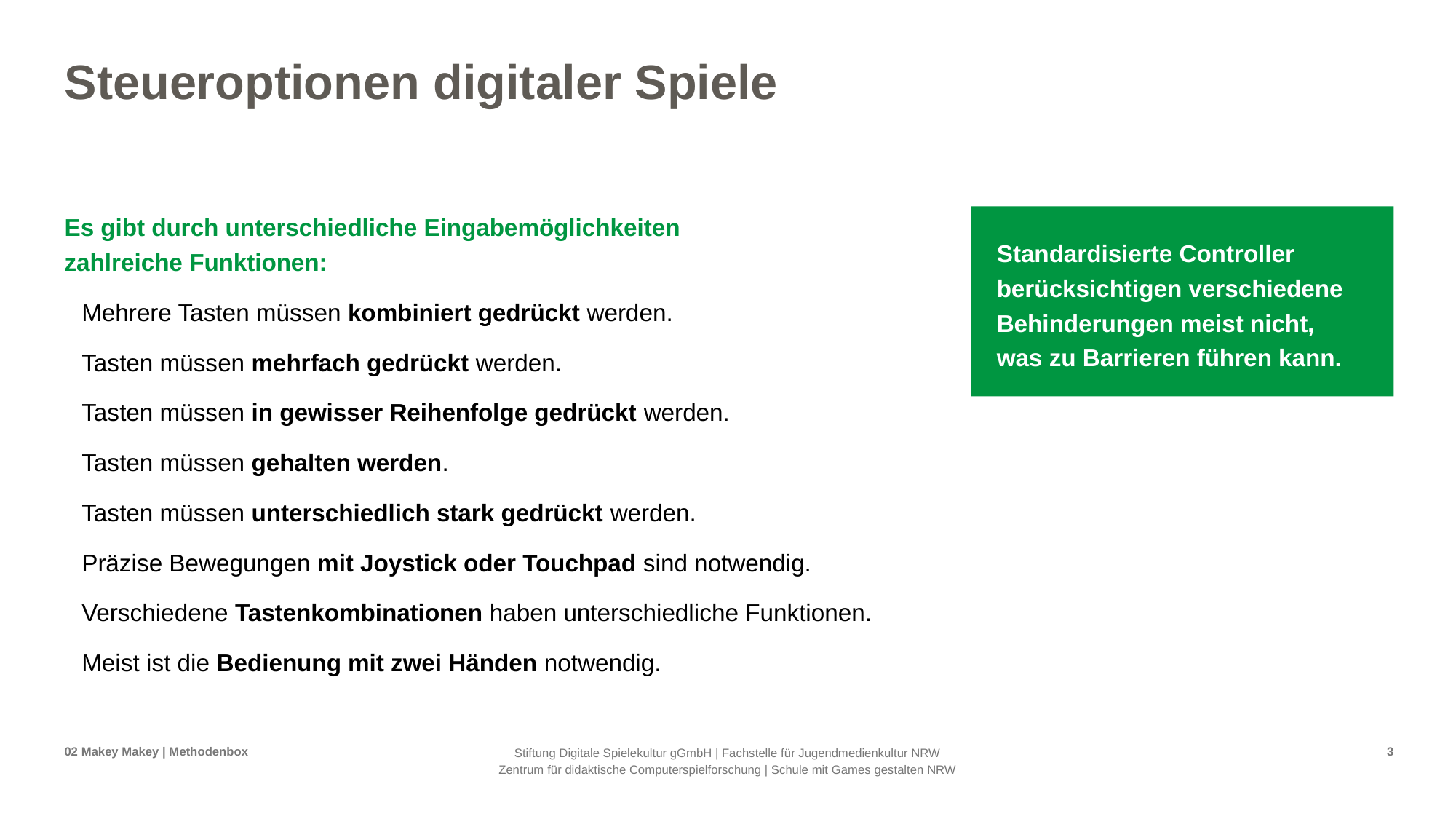

# Steueroptionen digitaler Spiele
Es gibt durch unterschiedliche Eingabemöglichkeiten
zahlreiche Funktionen:
Mehrere Tasten müssen kombiniert gedrückt werden.
Tasten müssen mehrfach gedrückt werden.
Tasten müssen in gewisser Reihenfolge gedrückt werden.
Tasten müssen gehalten werden.
Tasten müssen unterschiedlich stark gedrückt werden.
Präzise Bewegungen mit Joystick oder Touchpad sind notwendig.
Verschiedene Tastenkombinationen haben unterschiedliche Funktionen.
Meist ist die Bedienung mit zwei Händen notwendig.
Standardisierte Controller berücksichtigen verschiedene Behinderungen meist nicht,
was zu Barrieren führen kann.
02 Makey Makey | Methodenbox
3